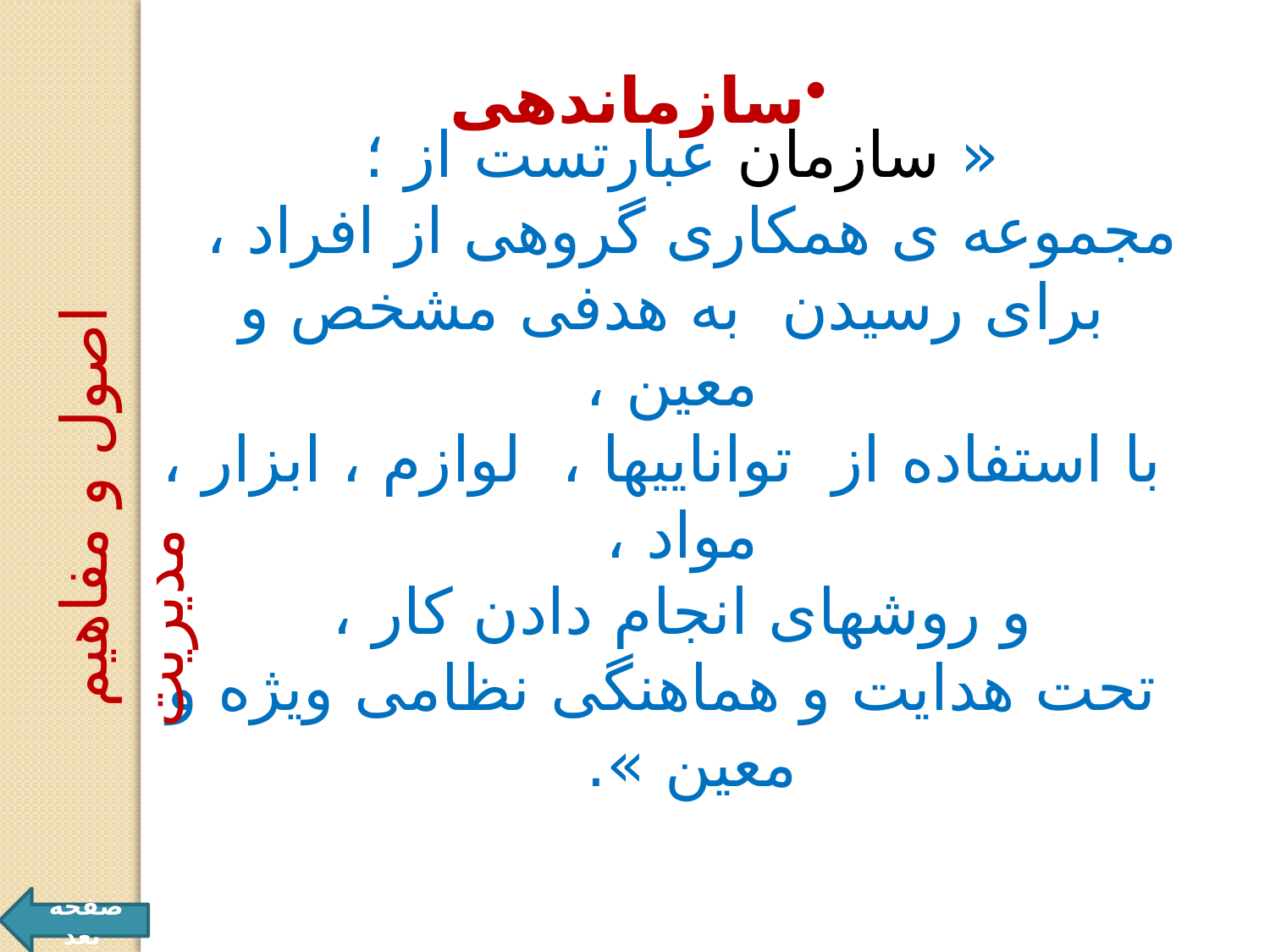

سازماندهی
« سازمان عبارتست از ؛
مجموعه ی همکاری گروهی از افراد ،
برای رسیدن  به هدفی مشخص و معین ،
 با استفاده از  تواناییها ،  لوازم ، ابزار ، مواد ،
و روشهای انجام دادن کار ،
 تحت هدایت و هماهنگی نظامی ویژه و معین ».
اصول و مفاهيم  مديريت
صفحه  بعد